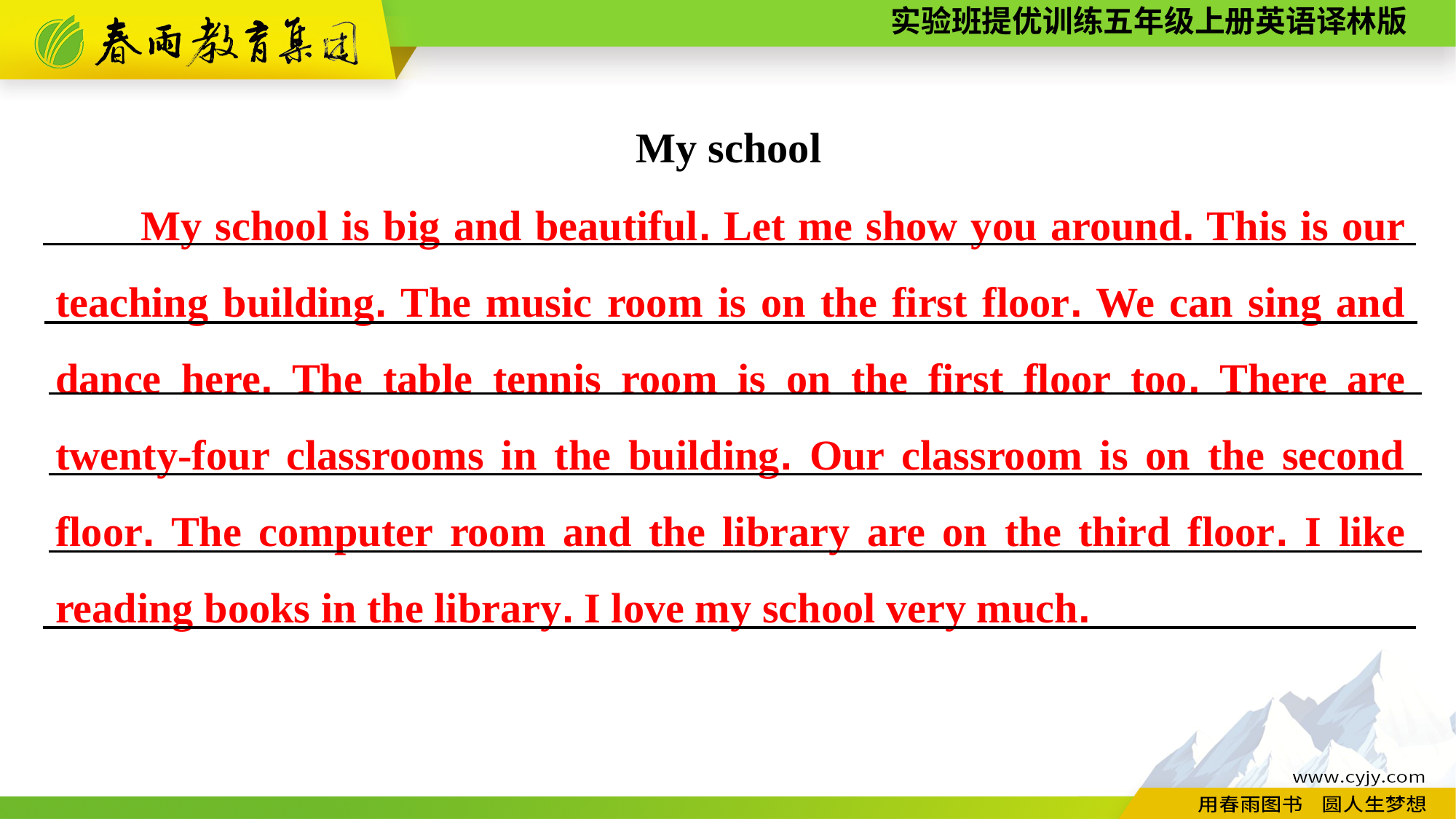

My school
My school is big and beautiful. Let me show you around. This is our teaching building. The music room is on the first floor. We can sing and dance here. The table tennis room is on the first floor too. There are twenty-four classrooms in the building. Our classroom is on the second floor. The computer room and the library are on the third floor. I like reading books in the library. I love my school very much.